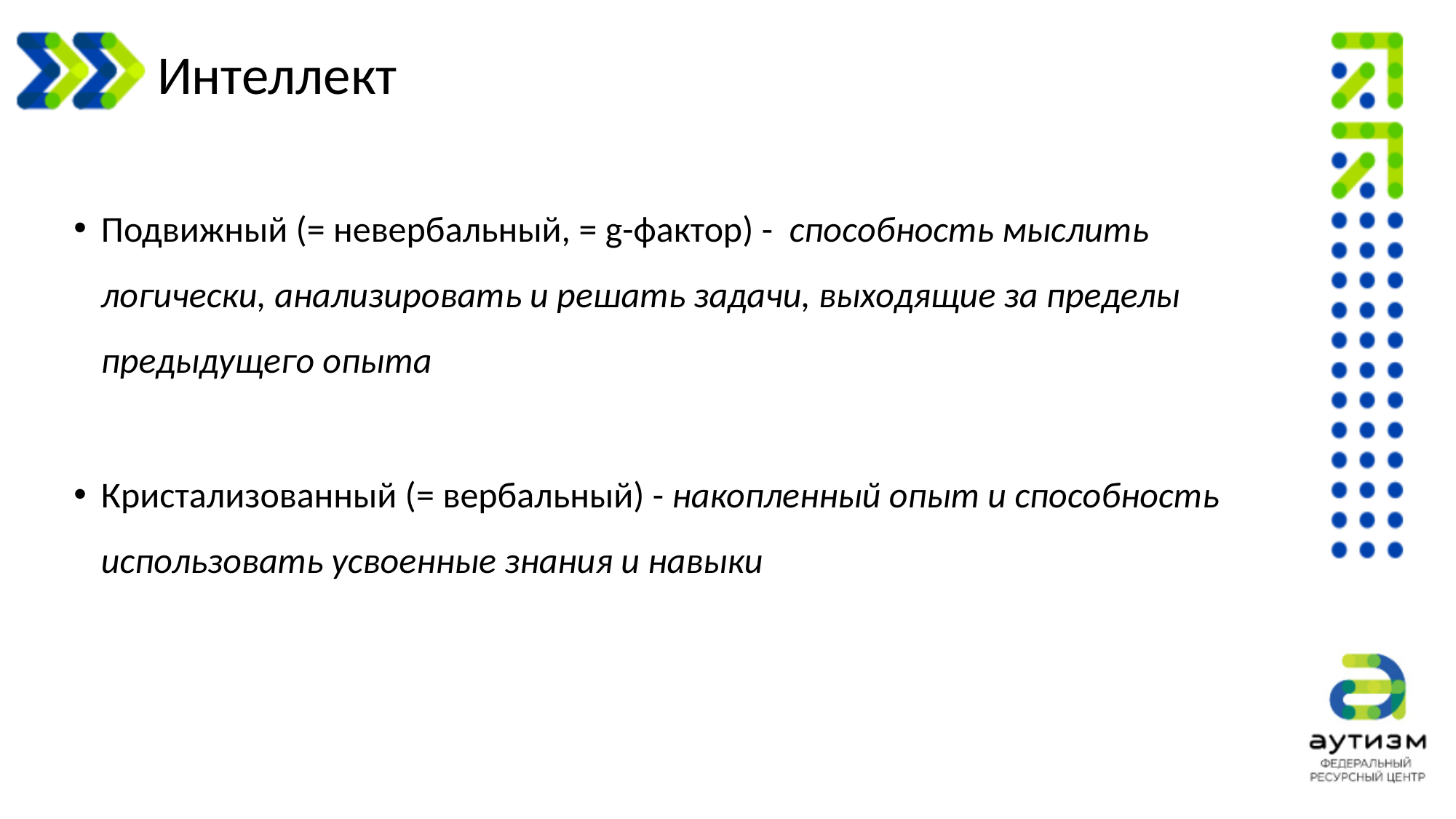

# Интеллект
Подвижный (= невербальный, = g-фактор) -  способность мыслить логически, анализировать и решать задачи, выходящие за пределы предыдущего опыта

Кристализованный (= вербальный) - накопленный опыт и способность использовать усвоенные знания и навыки